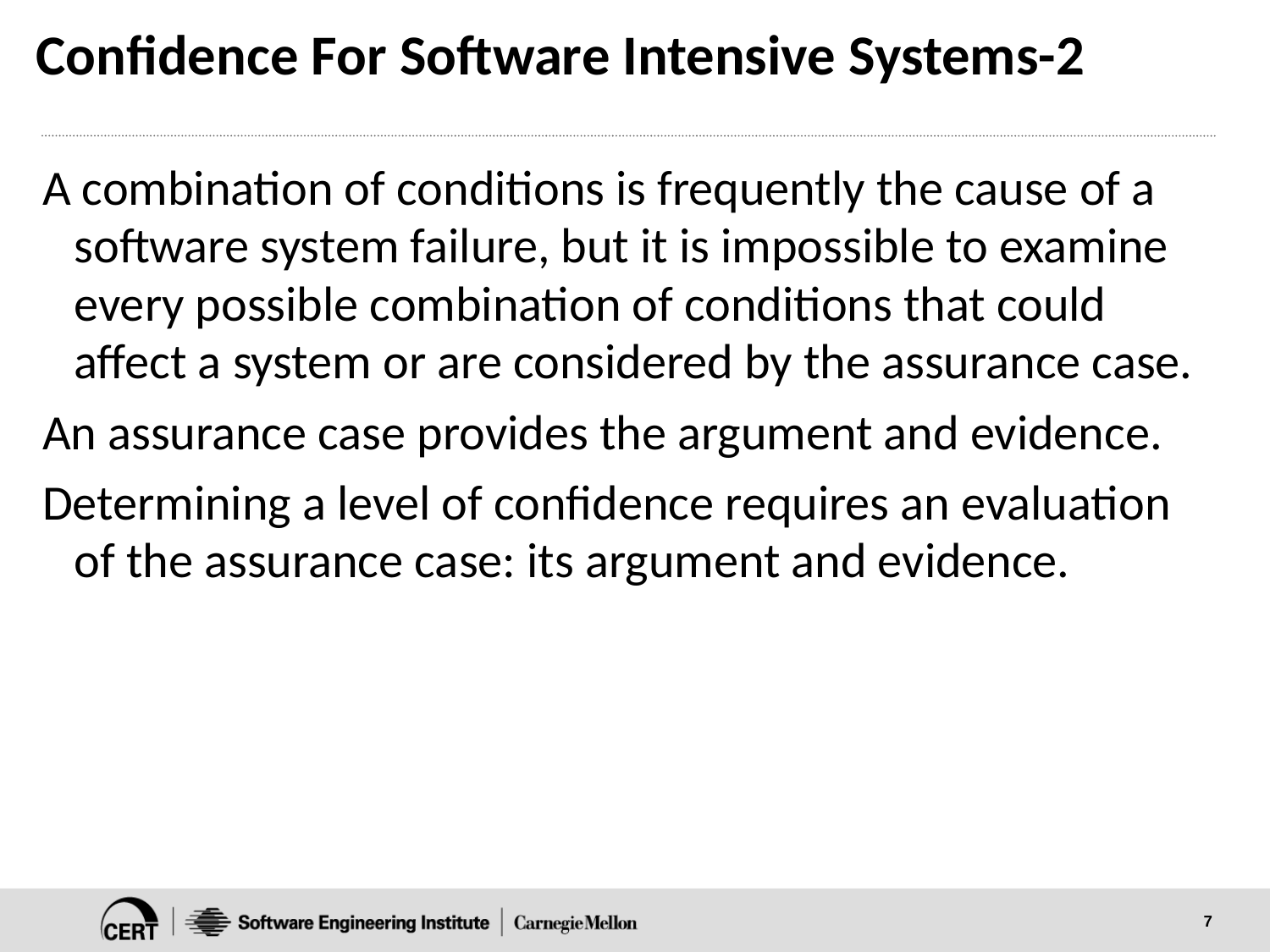

# Confidence For Software Intensive Systems-2
A combination of conditions is frequently the cause of a software system failure, but it is impossible to examine every possible combination of conditions that could affect a system or are considered by the assurance case.
An assurance case provides the argument and evidence.
Determining a level of confidence requires an evaluation of the assurance case: its argument and evidence.